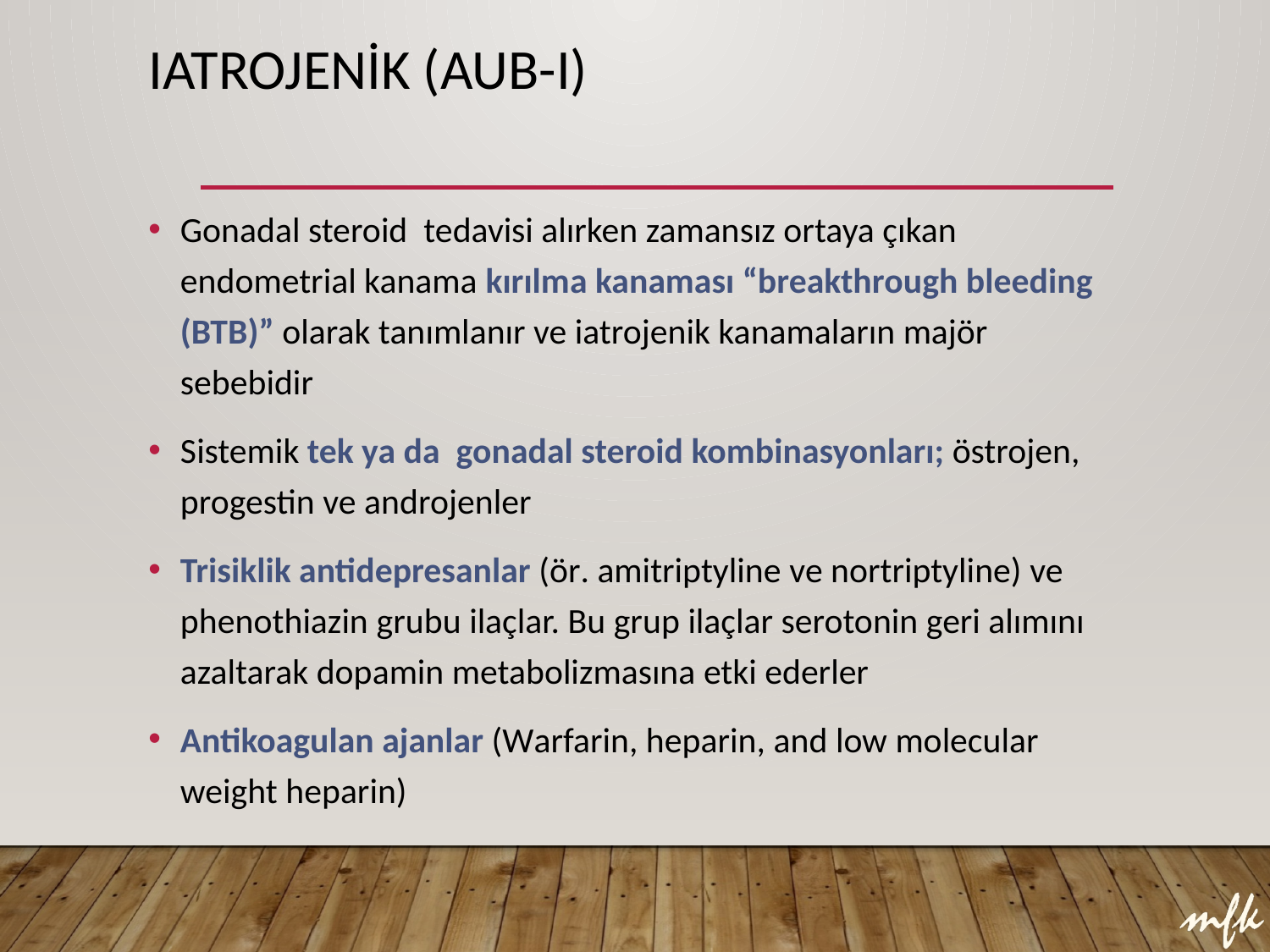

# Iatrojenik (AUB-I)
Gonadal steroid  tedavisi alırken zamansız ortaya çıkan endometrial kanama kırılma kanaması “breakthrough bleeding (BTB)” olarak tanımlanır ve iatrojenik kanamaların majör sebebidir
Sistemik tek ya da  gonadal steroid kombinasyonları; östrojen, progestin ve androjenler
Trisiklik antidepresanlar (ör. amitriptyline ve nortriptyline) ve phenothiazin grubu ilaçlar. Bu grup ilaçlar serotonin geri alımını azaltarak dopamin metabolizmasına etki ederler
Antikoagulan ajanlar (Warfarin, heparin, and low molecular weight heparin)